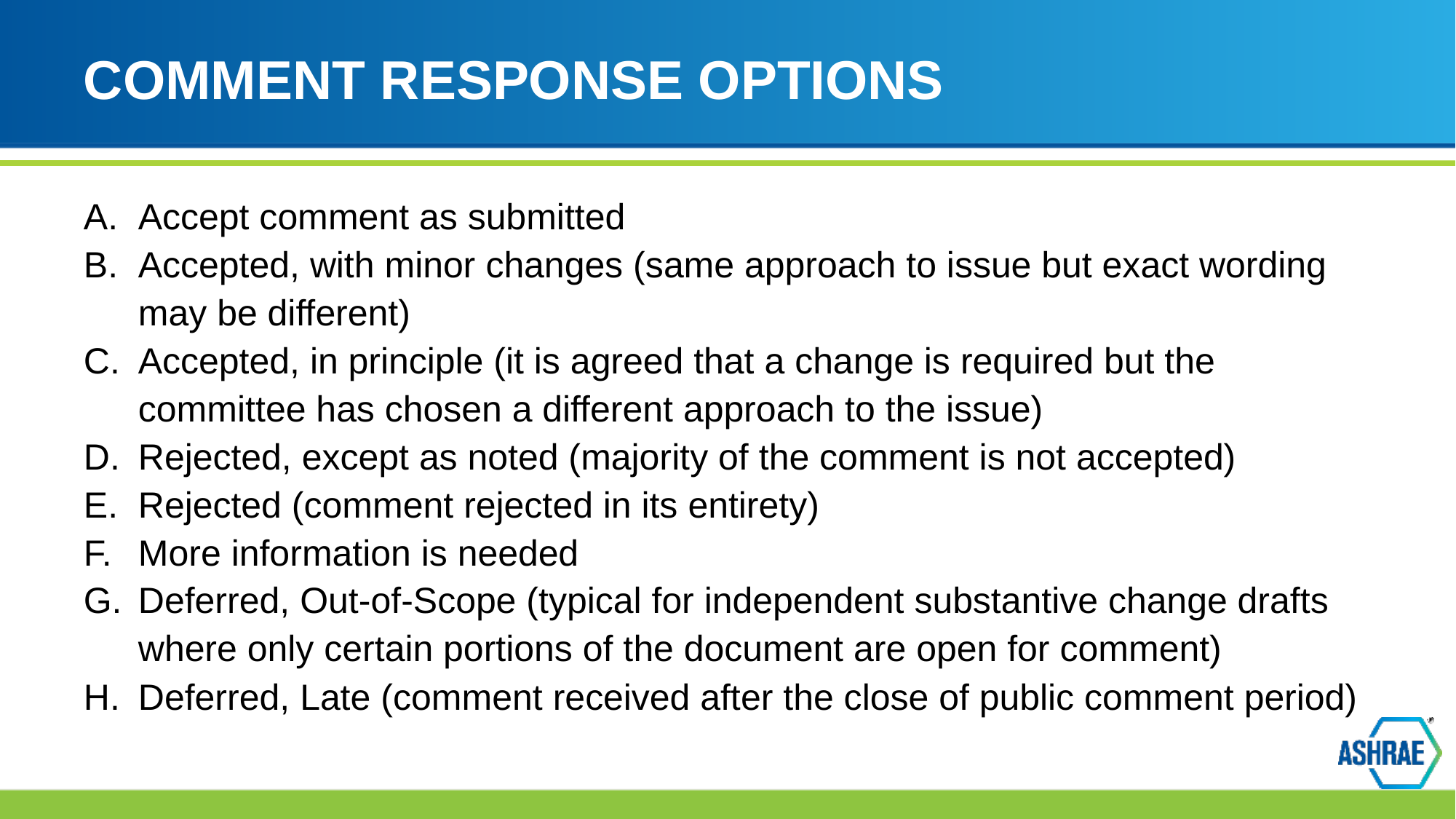

# COMMENT RESPONSE OPTIONS
Accept comment as submitted
Accepted, with minor changes (same approach to issue but exact wording may be different)
Accepted, in principle (it is agreed that a change is required but the committee has chosen a different approach to the issue)
Rejected, except as noted (majority of the comment is not accepted)
Rejected (comment rejected in its entirety)
More information is needed
Deferred, Out-of-Scope (typical for independent substantive change drafts where only certain portions of the document are open for comment)
Deferred, Late (comment received after the close of public comment period)